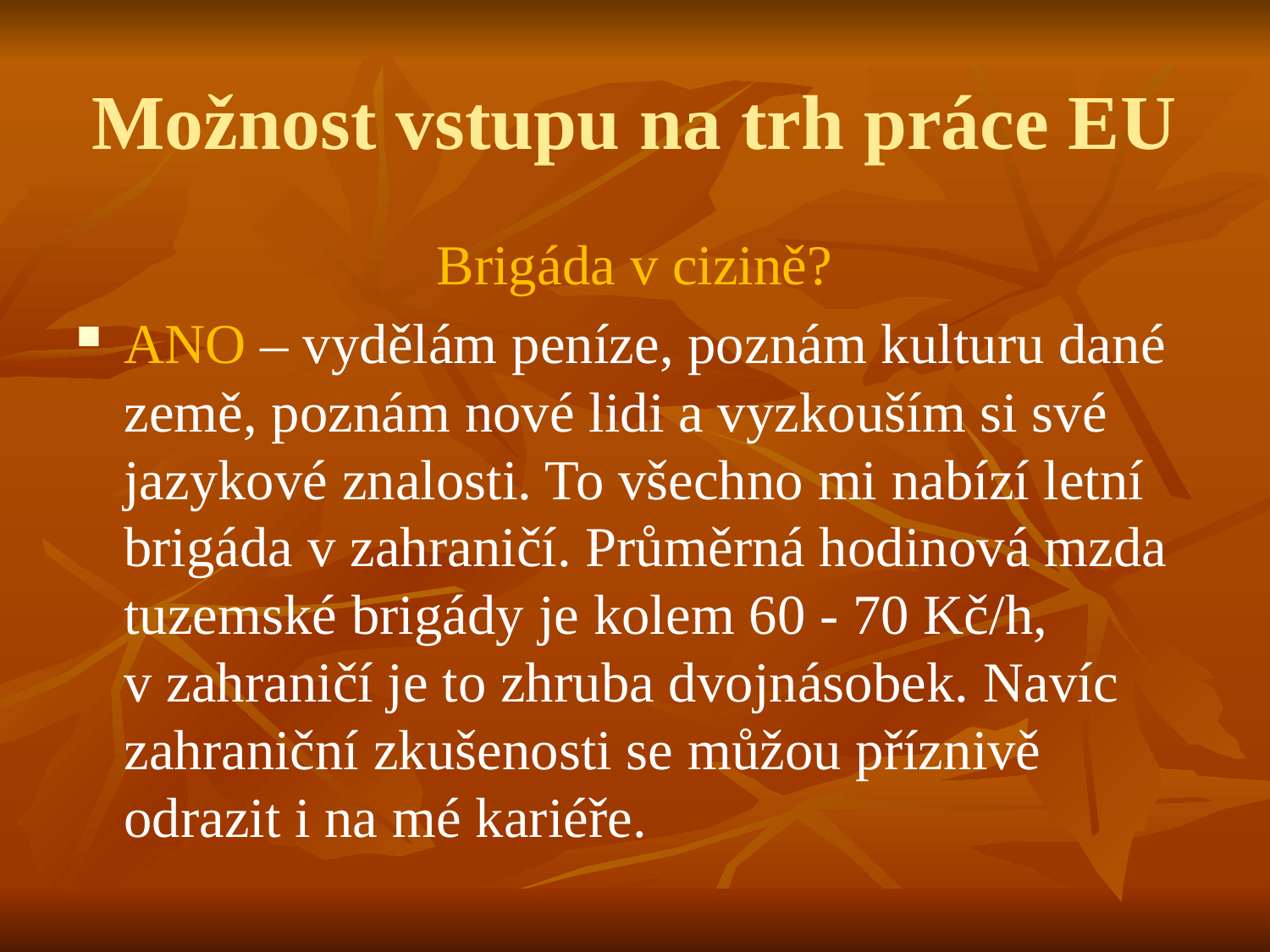

# Možnost vstupu na trh práce EU
Brigáda v cizině?
ANO – vydělám peníze, poznám kulturu dané země, poznám nové lidi a vyzkouším si své jazykové znalosti. To všechno mi nabízí letní brigáda v zahraničí. Průměrná hodinová mzda tuzemské brigády je kolem 60 - 70 Kč/h,
v zahraničí je to zhruba dvojnásobek. Navíc zahraniční zkušenosti se můžou příznivě odrazit i na mé kariéře.